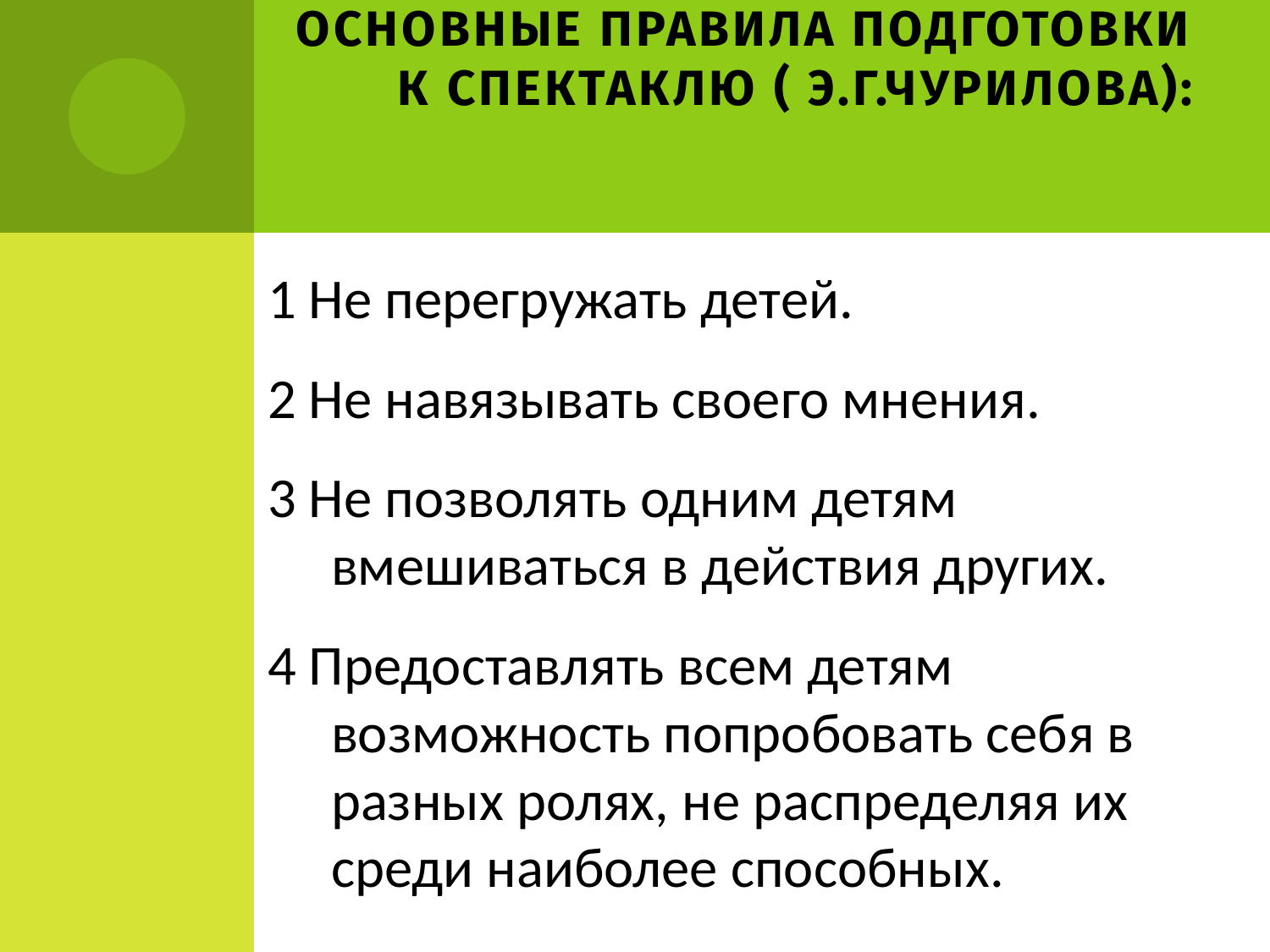

# Основные правила подготовки к спектаклю ( Э.Г.Чурилова):
1 Не перегружать детей.
2 Не навязывать своего мнения.
3 Не позволять одним детям вмешиваться в действия других.
4 Предоставлять всем детям возможность попробовать себя в разных ролях, не распределяя их среди наиболее способных.